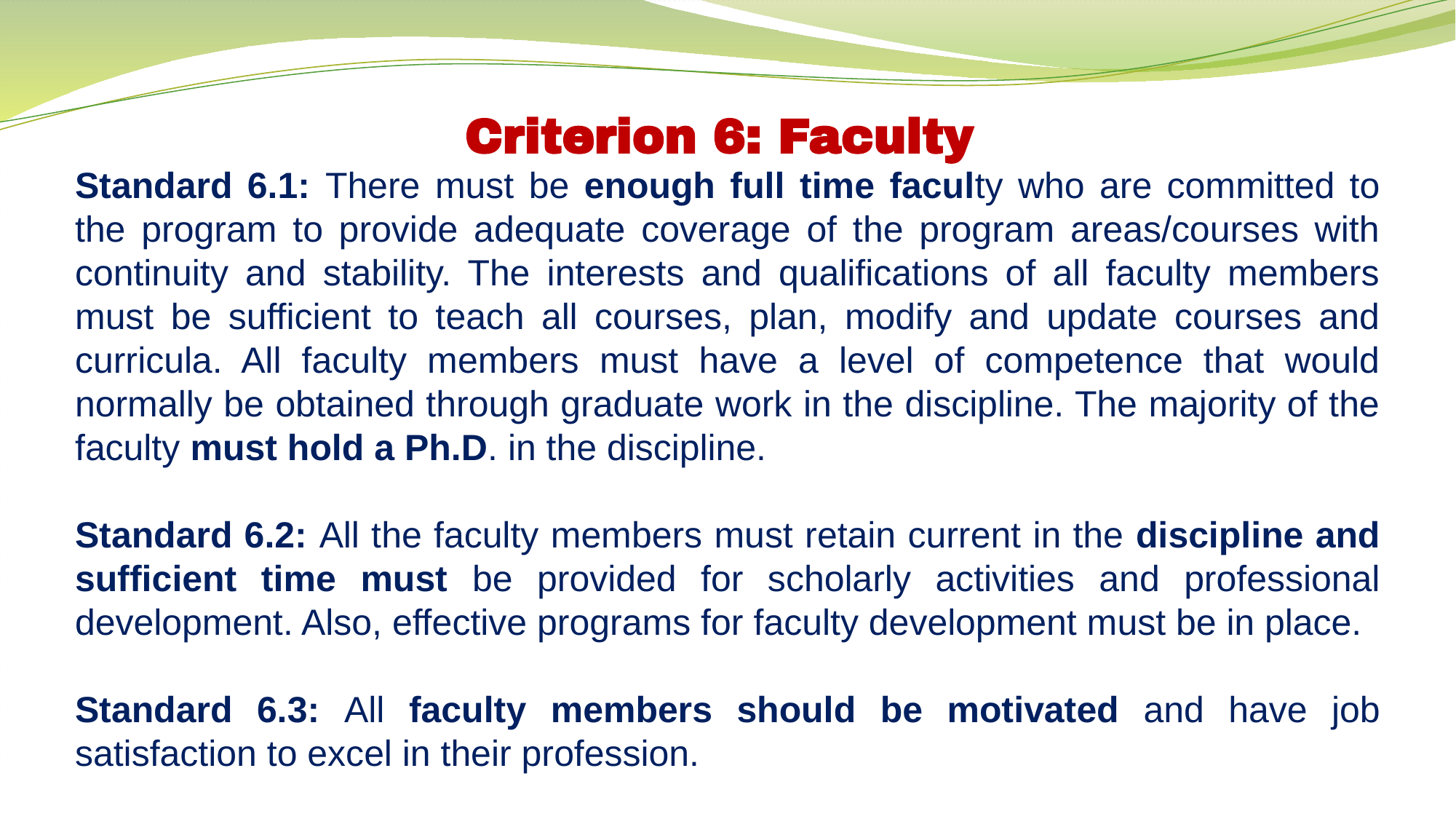

Criterion 6: Faculty
Standard 6.1: There must be enough full time faculty who are committed to the program to provide adequate coverage of the program areas/courses with continuity and stability. The interests and qualifications of all faculty members must be sufficient to teach all courses, plan, modify and update courses and curricula. All faculty members must have a level of competence that would normally be obtained through graduate work in the discipline. The majority of the faculty must hold a Ph.D. in the discipline.

Standard 6.2: All the faculty members must retain current in the discipline and sufficient time must be provided for scholarly activities and professional development. Also, effective programs for faculty development must be in place.

Standard 6.3: All faculty members should be motivated and have job satisfaction to excel in their profession.